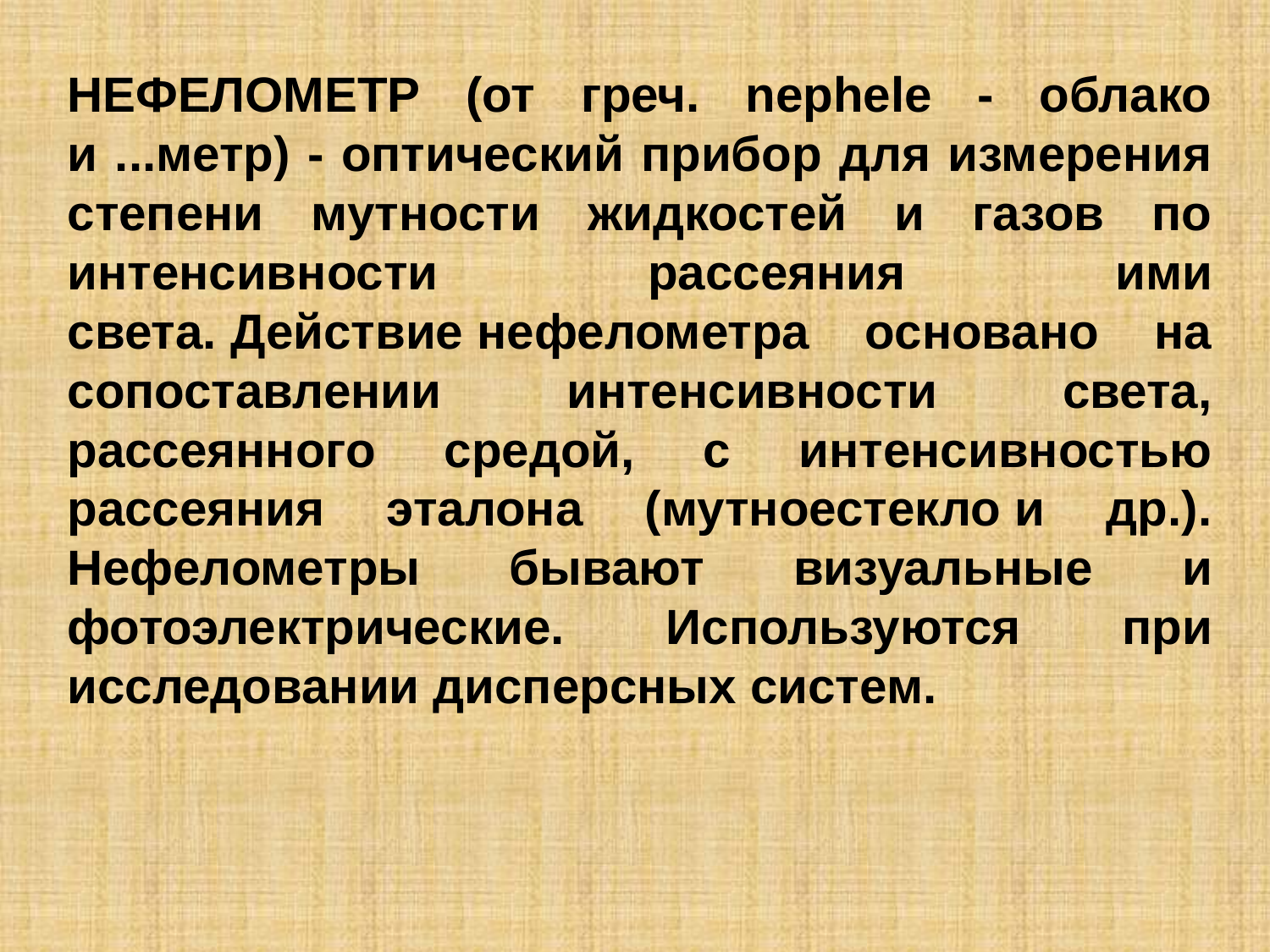

НЕФЕЛОМЕТР (от греч. nephele - облако и ...метр) - оптический прибор для измерения степени мутности жидкостей и газов по интенсивности рассеяния ими света. Действие нефелометра основано на сопоставлении интенсивности света, рассеянного средой, с интенсивностью рассеяния эталона (мутноестекло и др.). Нефелометры бывают визуальные и фотоэлектрические. Используются при исследовании дисперсных систем.